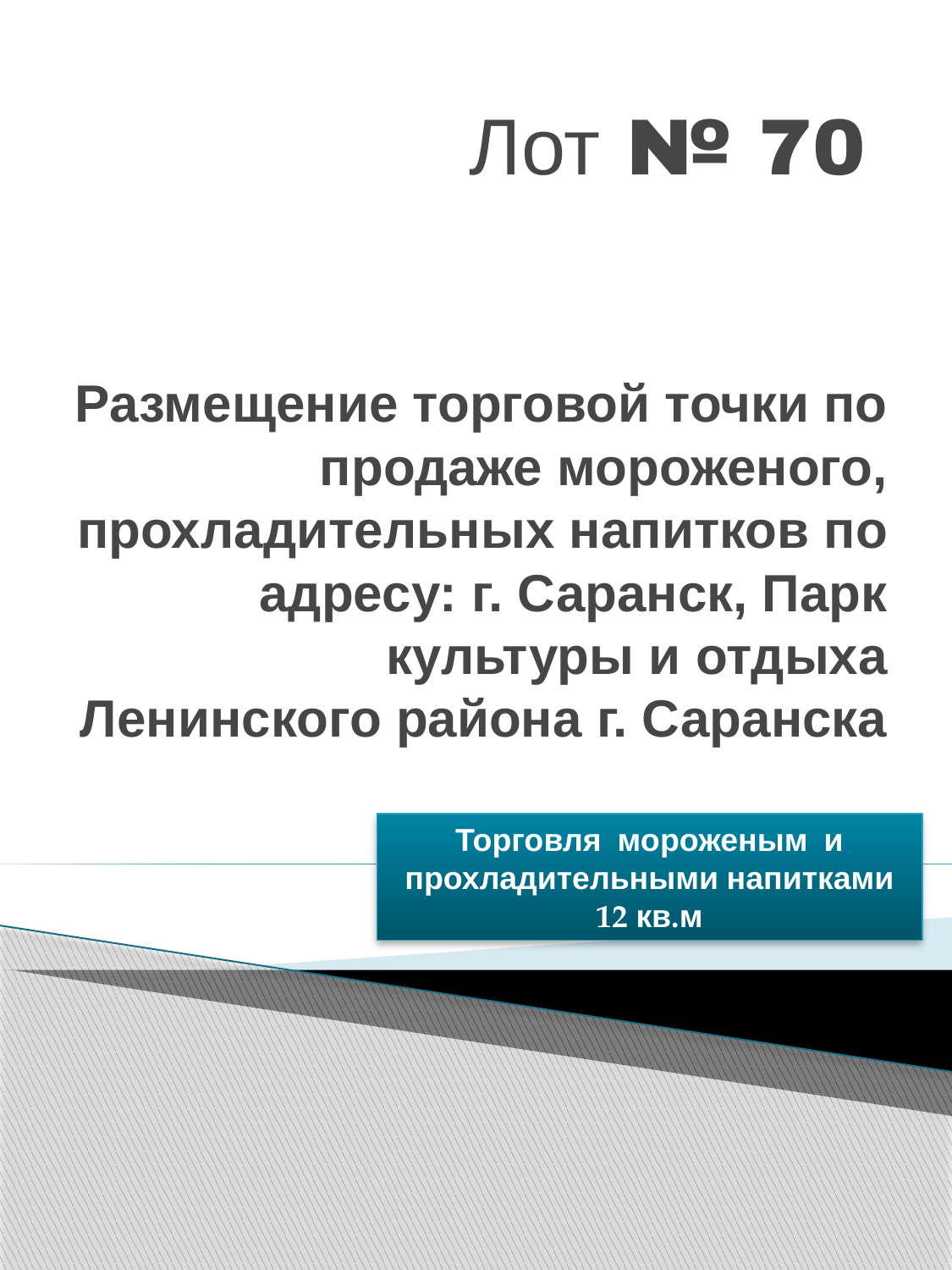

Лот № 70
# Размещение торговой точки по продаже мороженого, прохладительных напитков по адресу: г. Саранск, Парк культуры и отдыха Ленинского района г. Саранска
Торговля  мороженым  и прохладительными напитками 12 кв.м